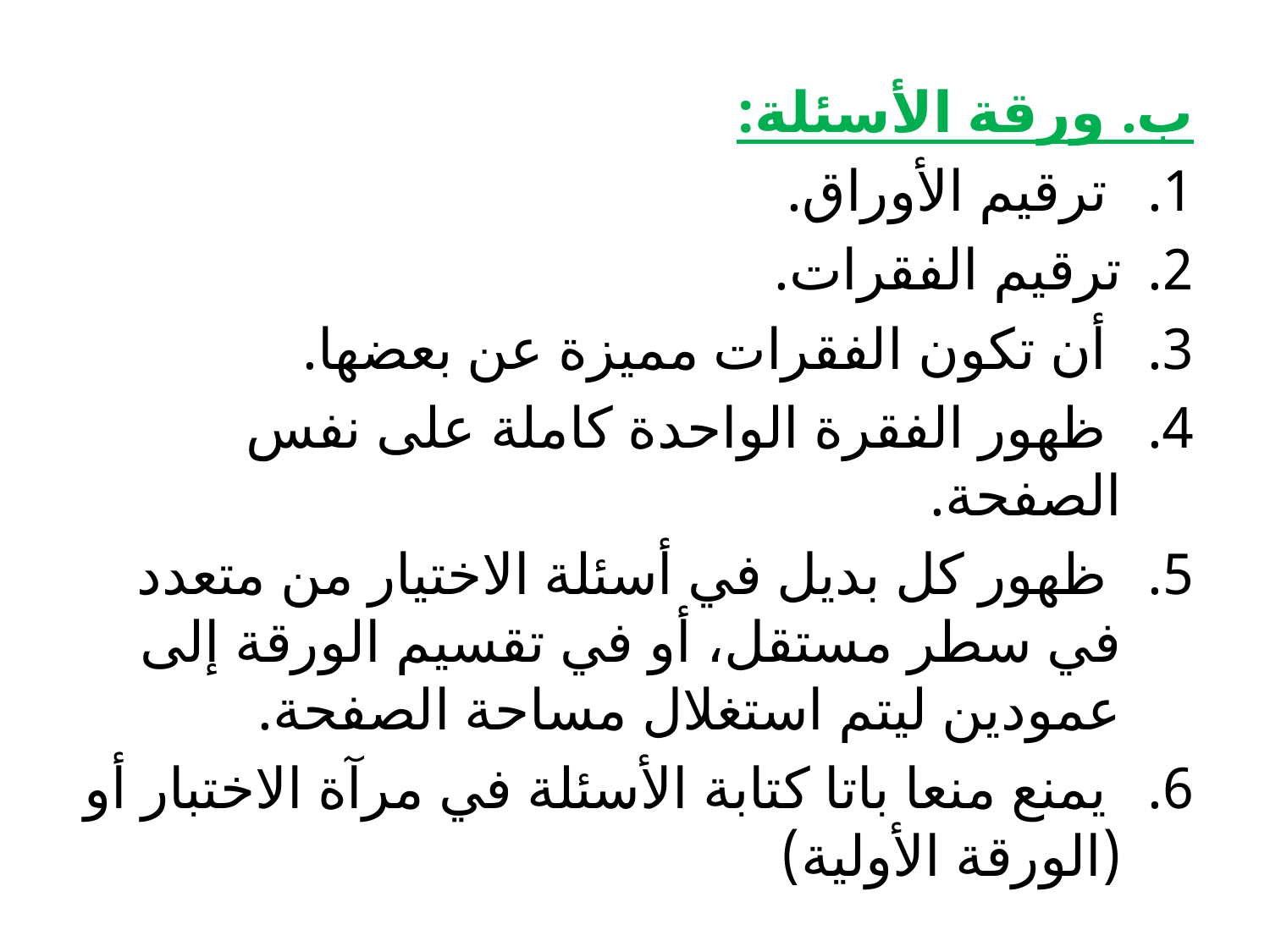

ب. ورقة الأسئلة:
 ترقيم الأوراق.
ترقيم الفقرات.
 أن تكون الفقرات مميزة عن بعضها.
 ظهور الفقرة الواحدة كاملة على نفس الصفحة.
 ظهور كل بديل في أسئلة الاختيار من متعدد في سطر مستقل، أو في تقسيم الورقة إلى عمودين ليتم استغلال مساحة الصفحة.
 يمنع منعا باتا كتابة الأسئلة في مرآة الاختبار أو (الورقة الأولية)